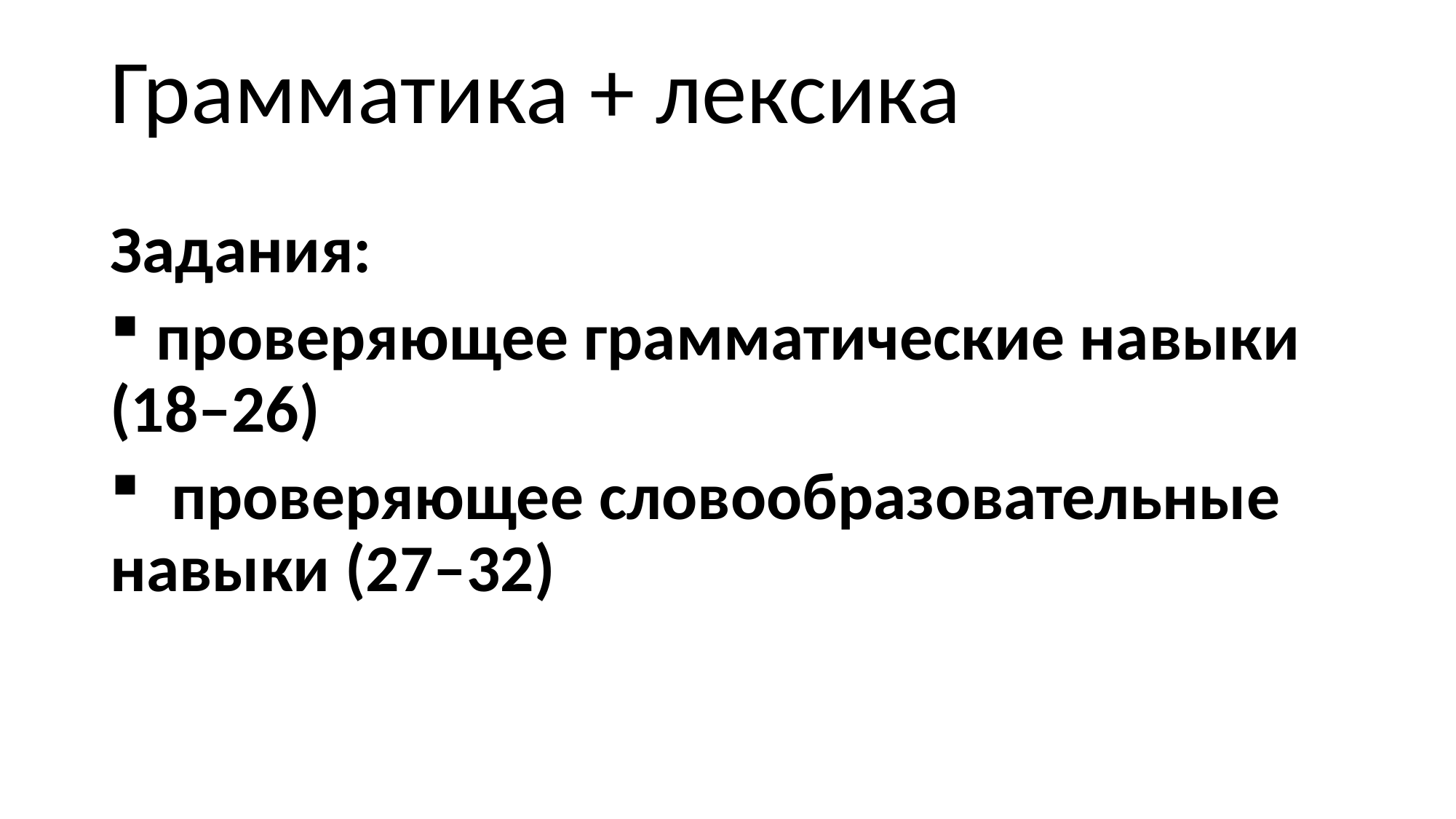

# Грамматика + лексика
Задания:
 проверяющее грамматические навыки (18–26)
  проверяющее словообразовательные навыки (27–32)